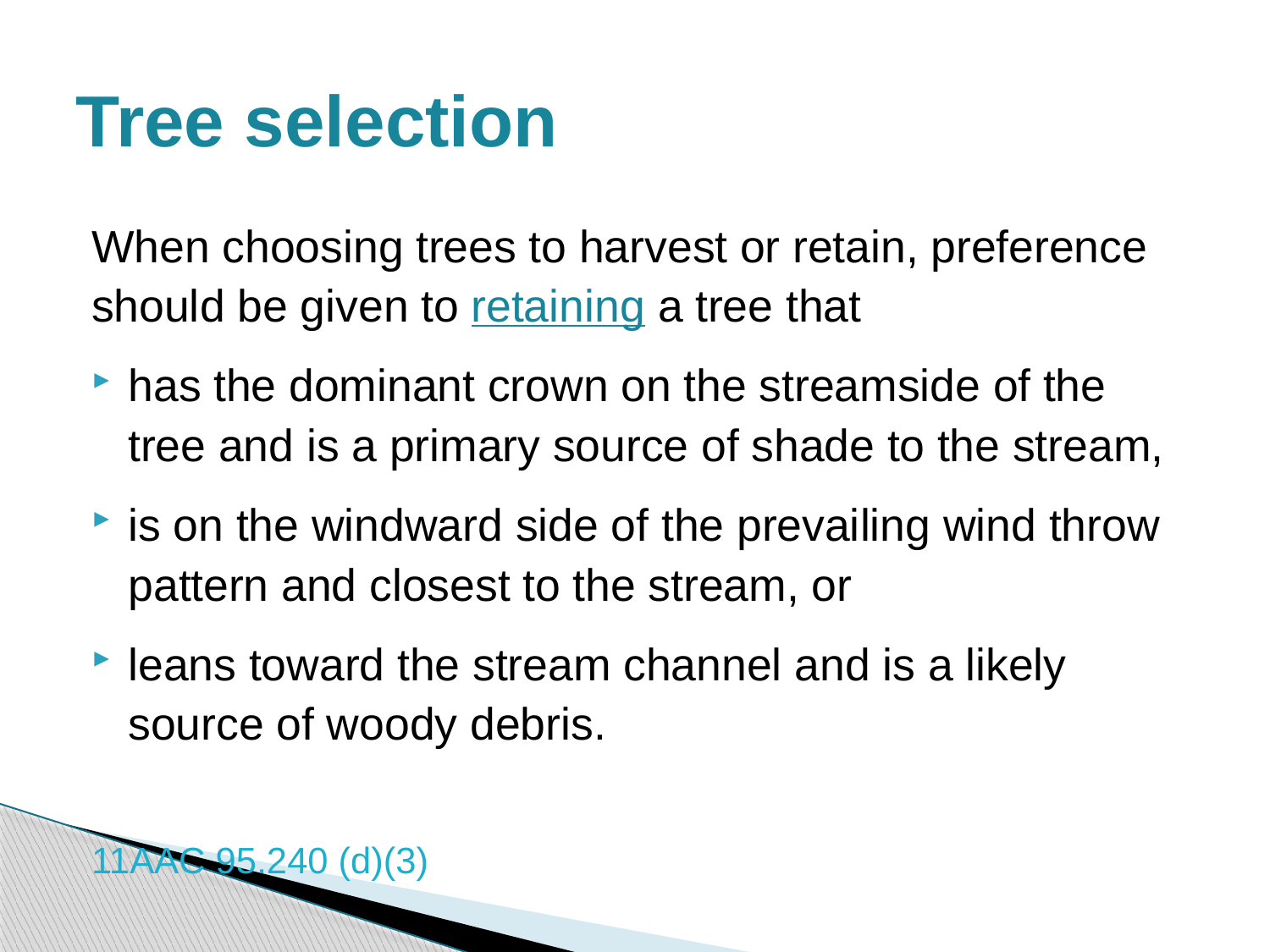

# Tree selection
When choosing trees to harvest or retain, preference should be given to retaining a tree that
has the dominant crown on the streamside of the tree and is a primary source of shade to the stream,
is on the windward side of the prevailing wind throw pattern and closest to the stream, or
leans toward the stream channel and is a likely source of woody debris.

					11AAC 95.240 (d)(3)